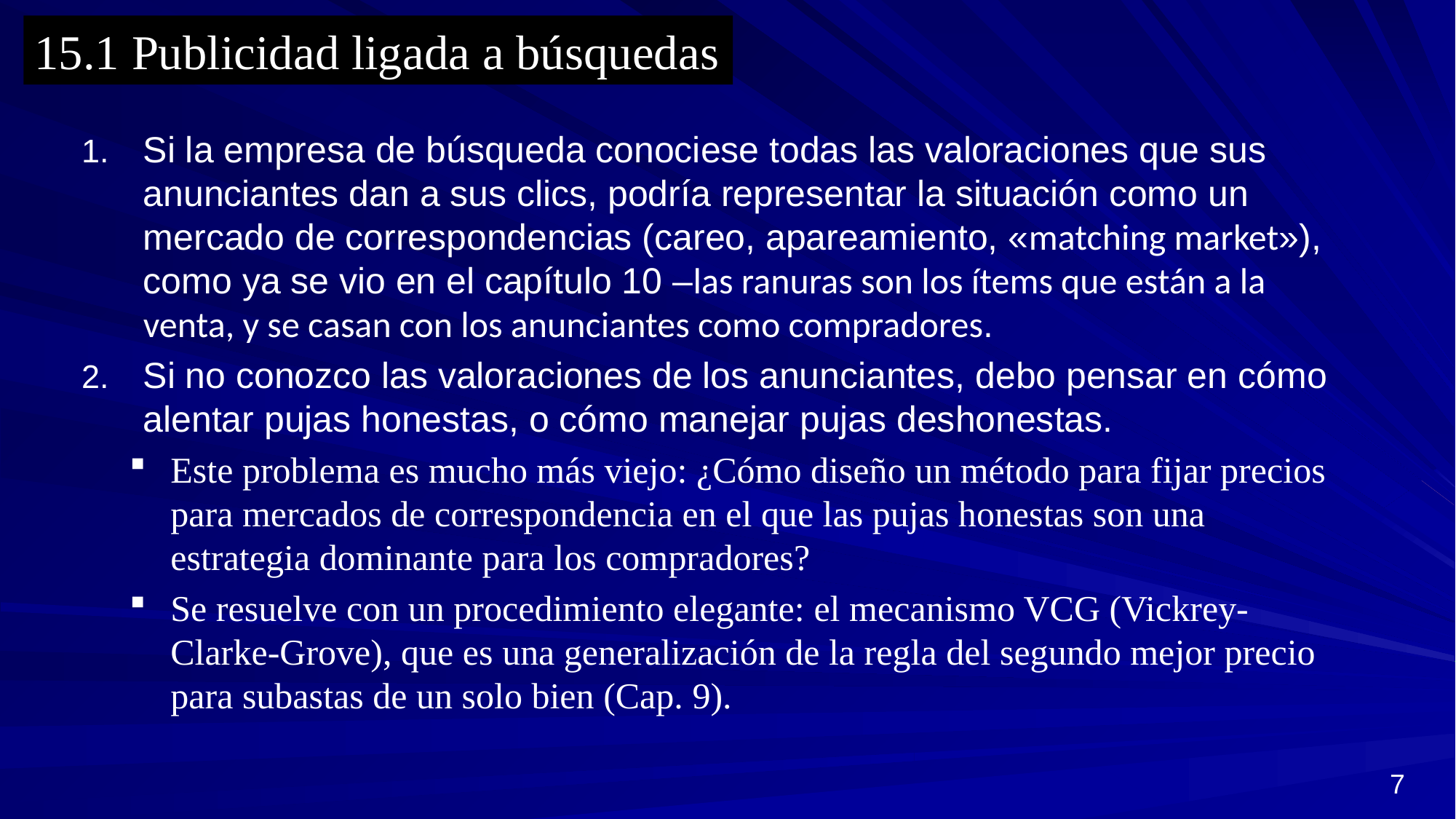

15.1 Publicidad ligada a búsquedas
Si la empresa de búsqueda conociese todas las valoraciones que sus anunciantes dan a sus clics, podría representar la situación como un mercado de correspondencias (careo, apareamiento, «matching market»), como ya se vio en el capítulo 10 –las ranuras son los ítems que están a la venta, y se casan con los anunciantes como compradores.
Si no conozco las valoraciones de los anunciantes, debo pensar en cómo alentar pujas honestas, o cómo manejar pujas deshonestas.
Este problema es mucho más viejo: ¿Cómo diseño un método para fijar precios para mercados de correspondencia en el que las pujas honestas son una estrategia dominante para los compradores?
Se resuelve con un procedimiento elegante: el mecanismo VCG (Vickrey-Clarke-Grove), que es una generalización de la regla del segundo mejor precio para subastas de un solo bien (Cap. 9).
7